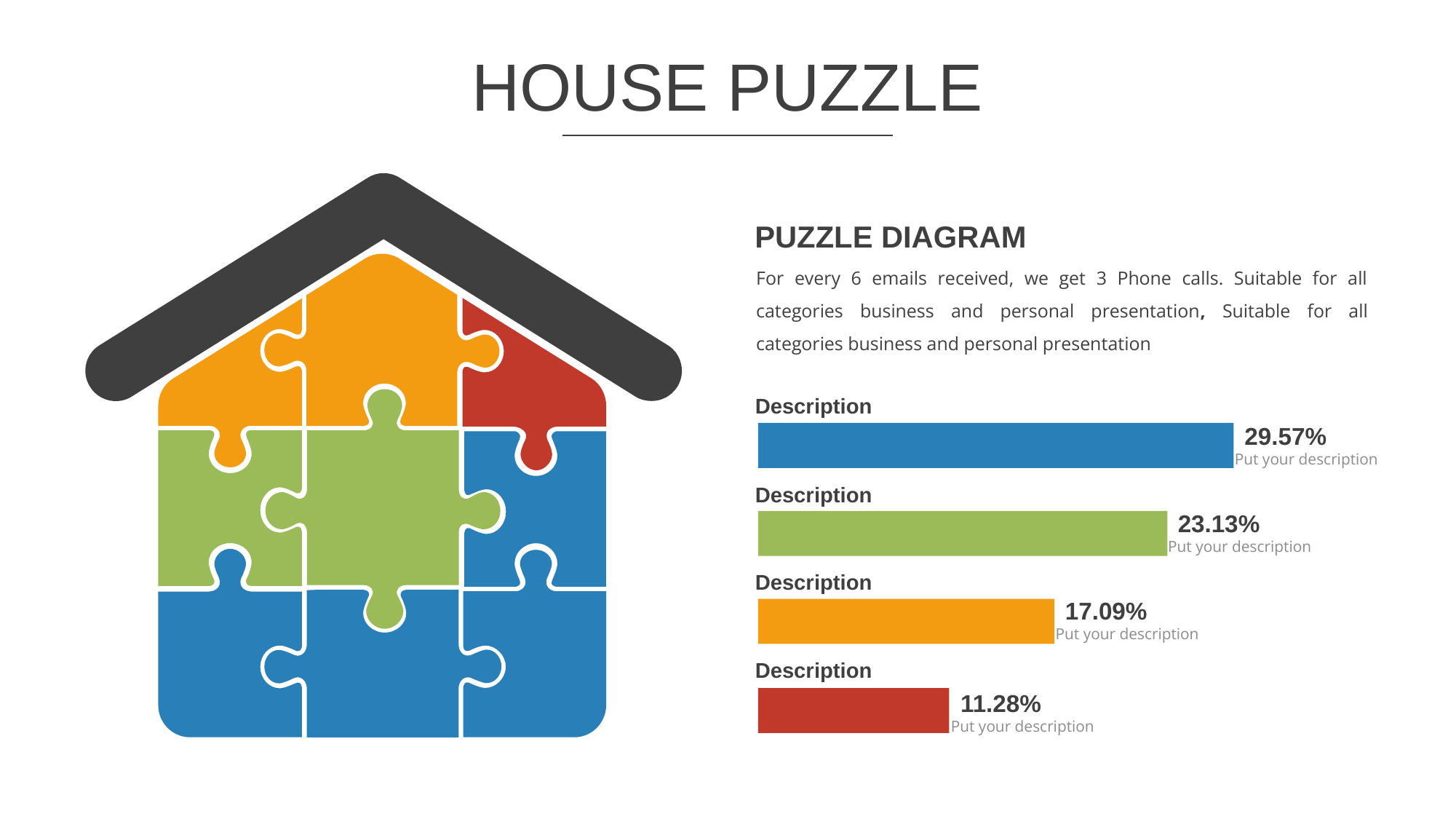

# HOUSE PUZZLE

PUZZLE DIAGRAM
For every 6 emails received, we get 3 Phone calls. Suitable for all categories business and personal presentation, Suitable for all categories business and personal presentation

Description

29.57%

Put your description
Description
23.13%

Put your description

Description

17.09%

Put your description
Description
11.28%

Put your description